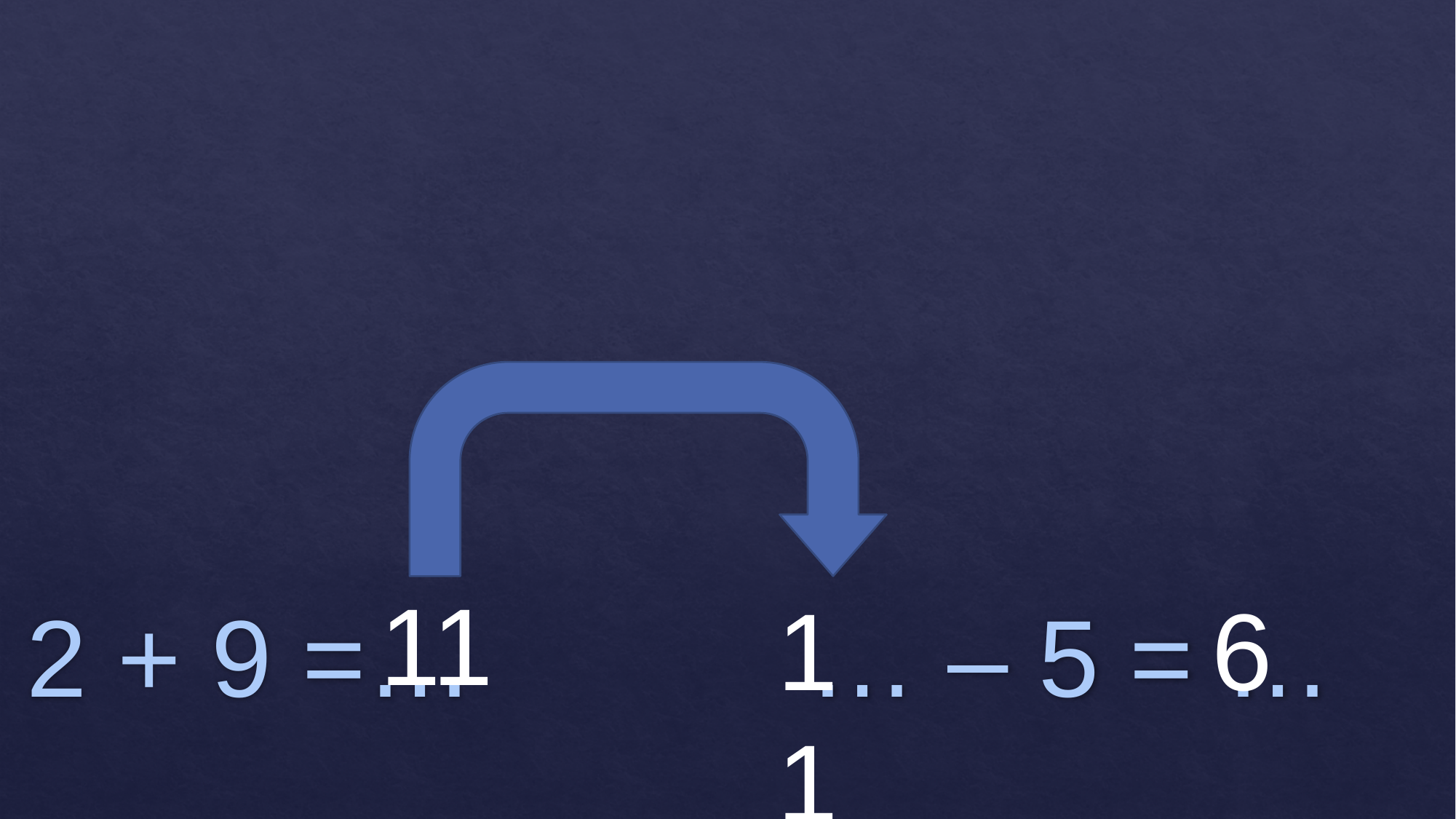

2 + 9 =…           … – 5 = …
11
11
6